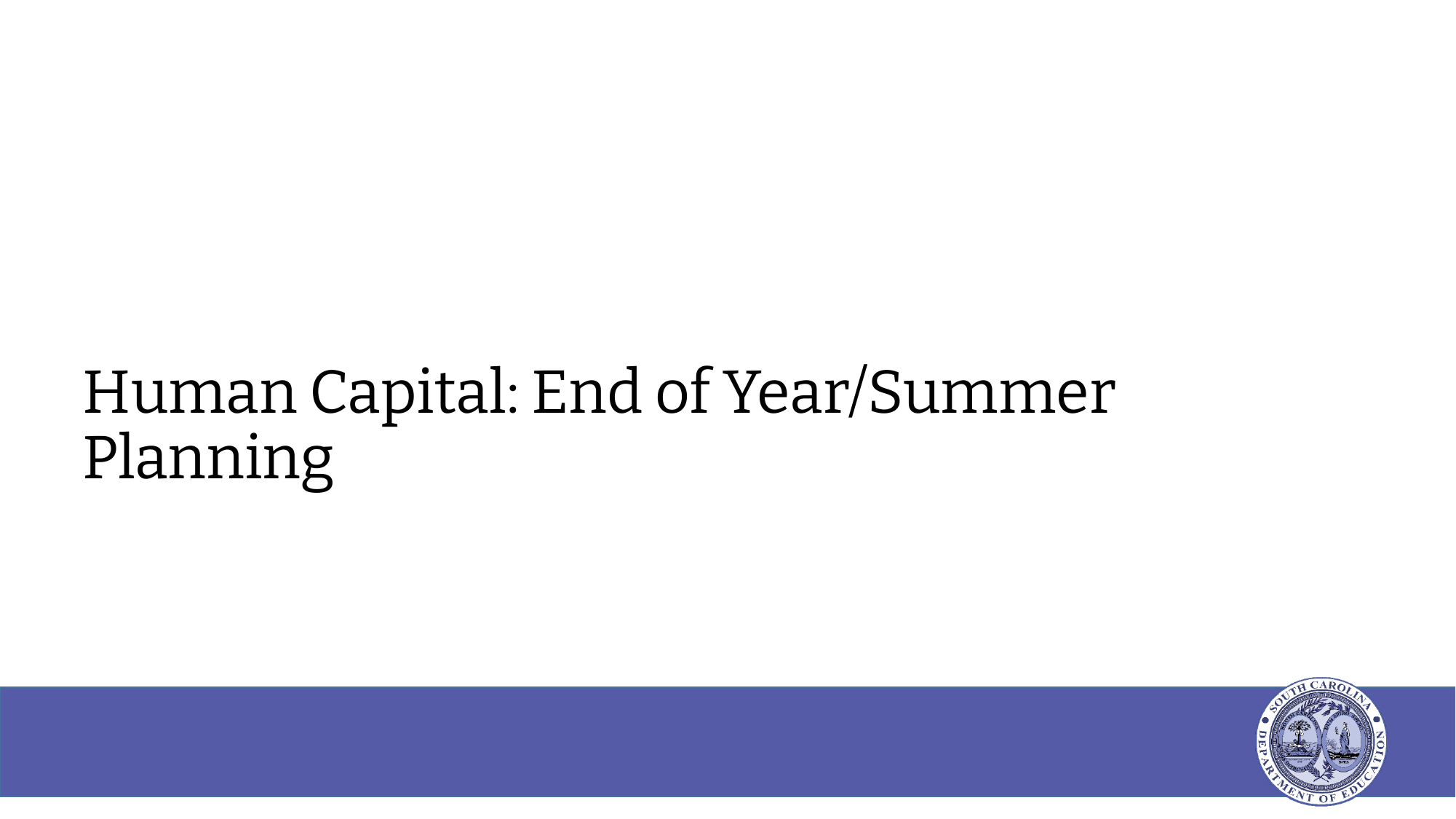

# Human Capital: End of Year/Summer Planning